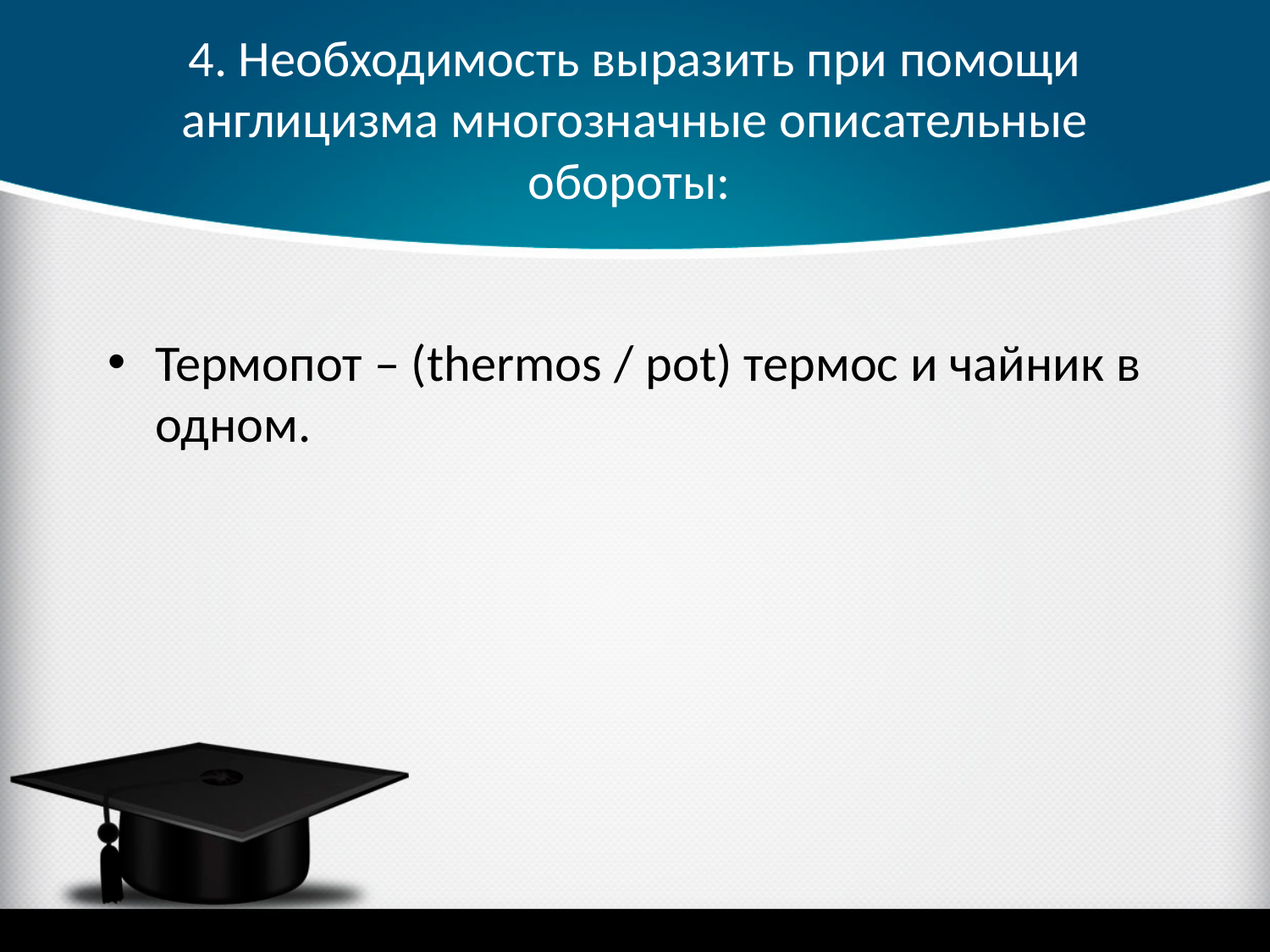

# 4. Необходимость выразить при помощи англицизма многозначные описательные обороты:
Термопот – (thermos / pot) термос и чайник в одном.